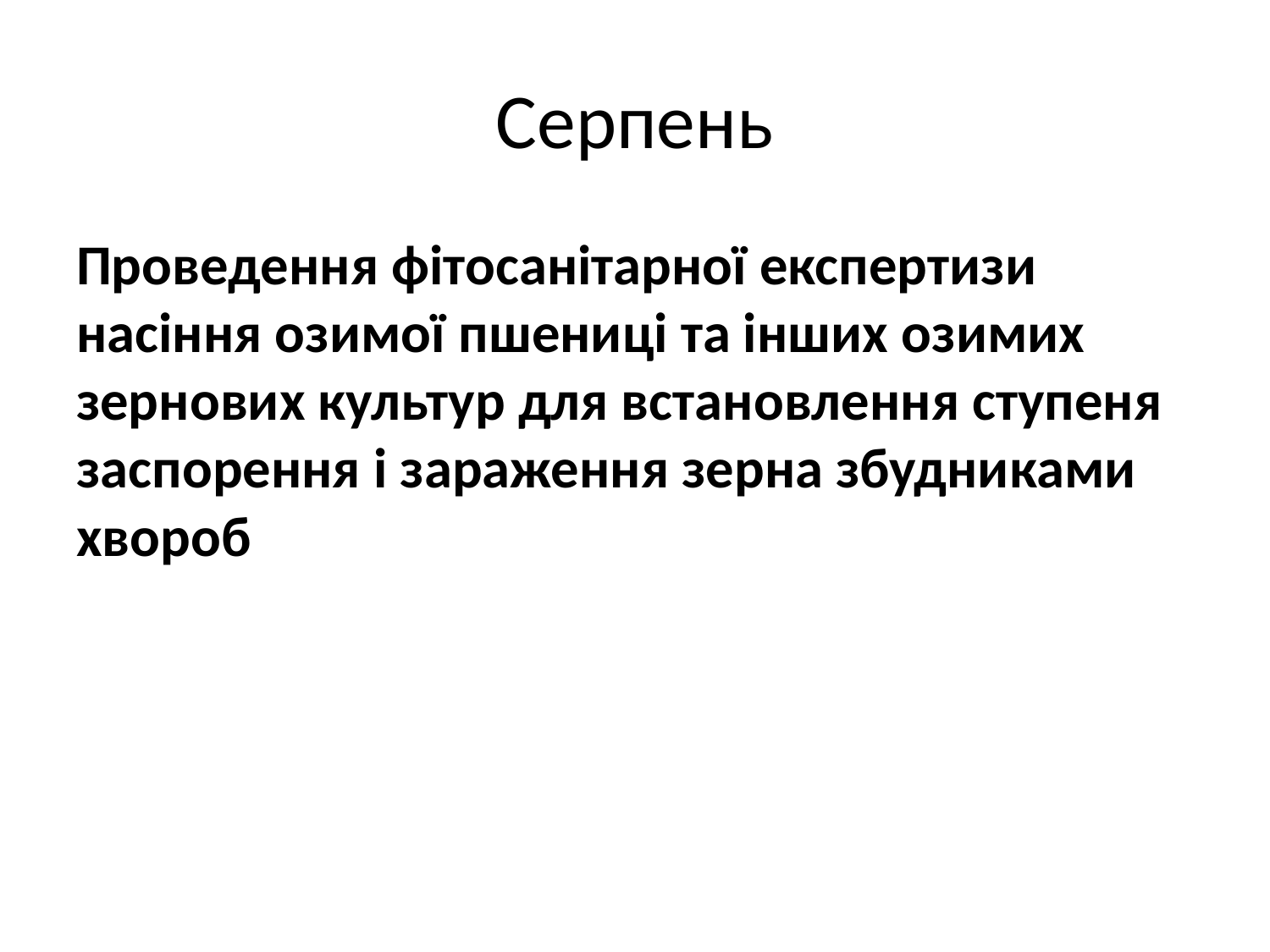

# Серпень
Проведення фітосанітарної експертизи насіння озимої пшениці та інших озимих зернових культур для встановлення ступеня заспорення і зараження зерна збудниками хвороб